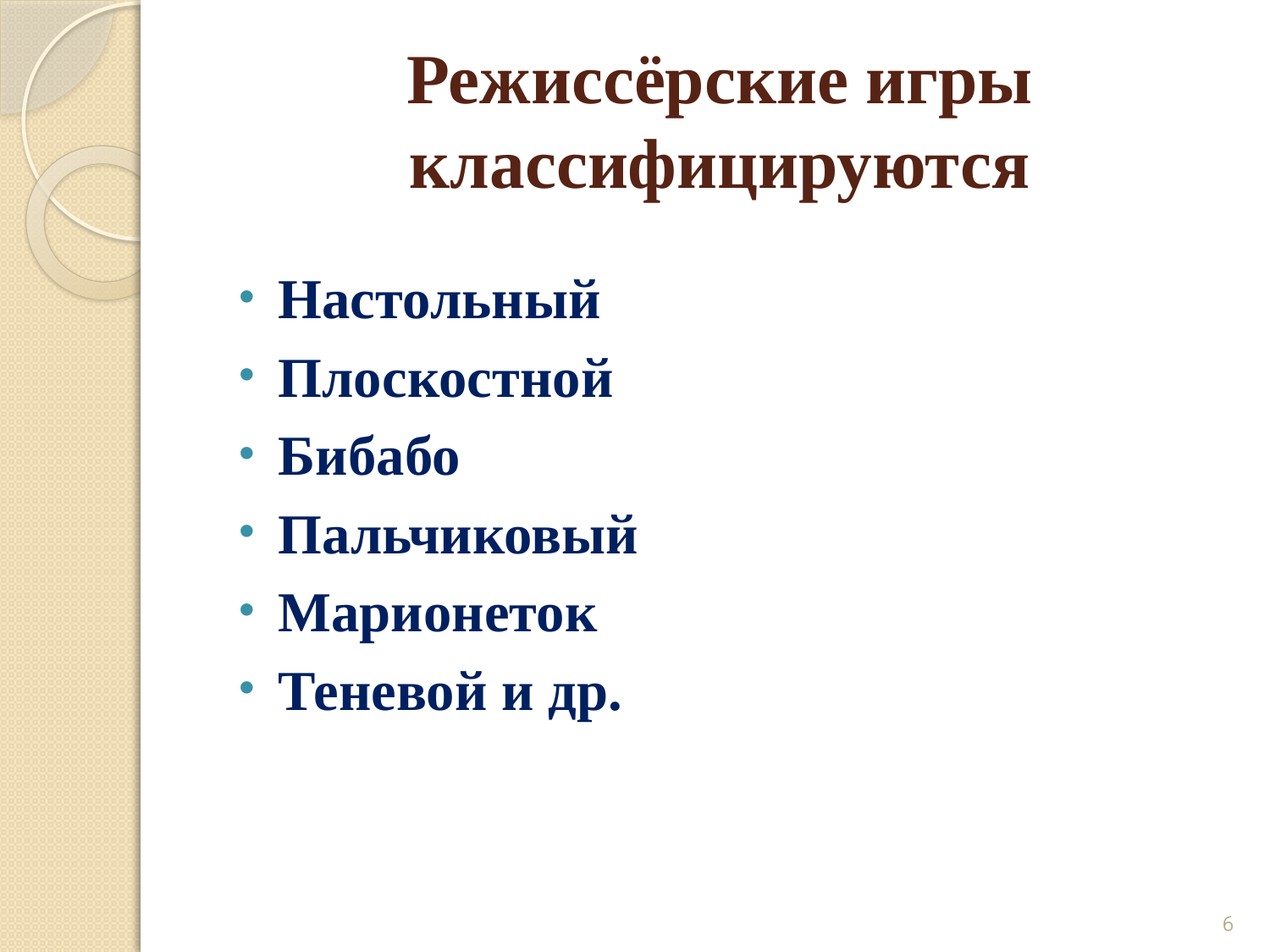

# Режиссёрские игры классифицируются
Настольный
Плоскостной
Бибабо
Пальчиковый
Марионеток
Теневой и др.

6